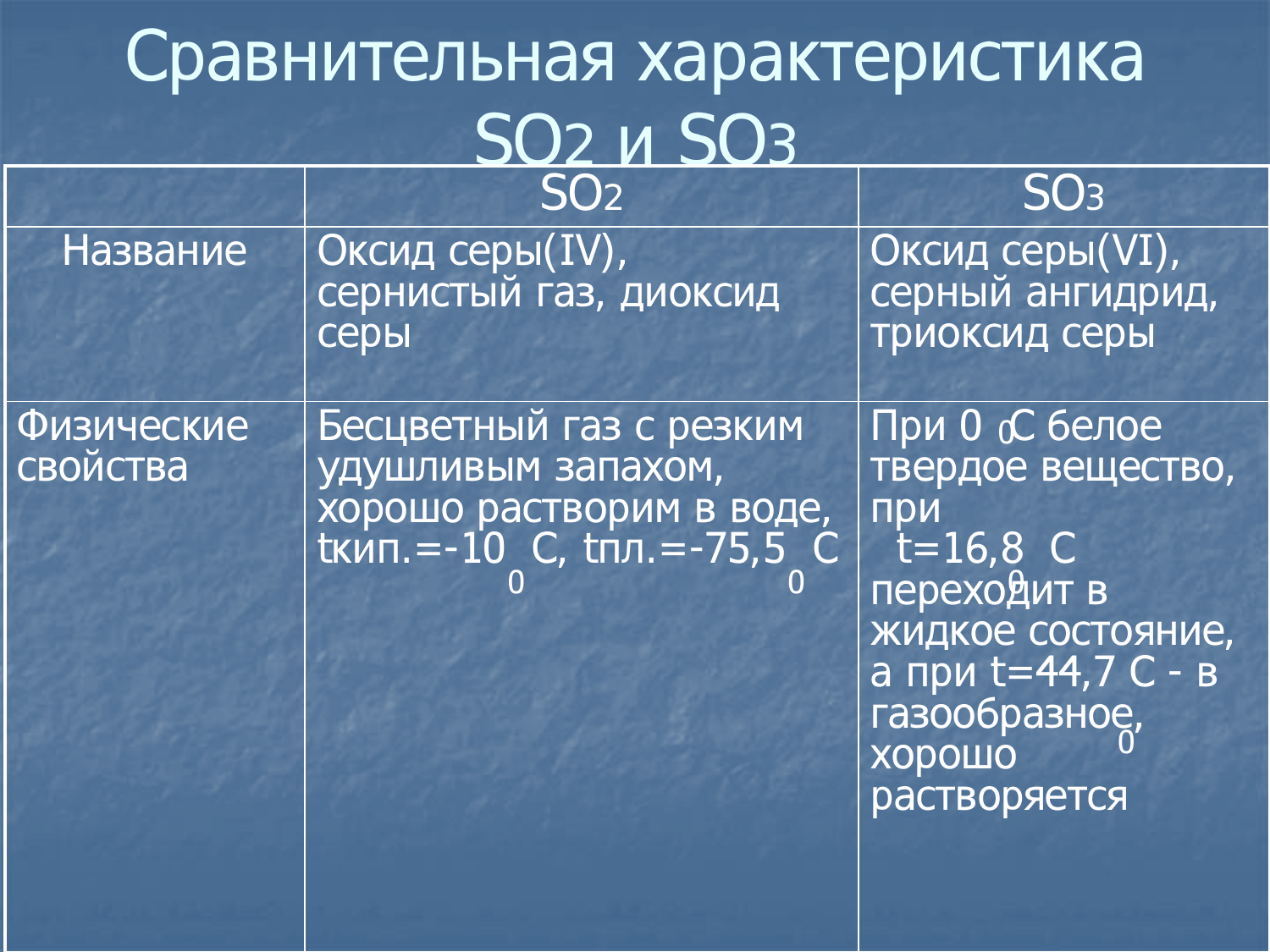

# Сравнительная характеристика SO2 и SO3
|  | SO2 | SO3 |
| --- | --- | --- |
| Название | Оксид серы(IV), сернистый газ, диоксид серы | Оксид серы(VI), серный ангидрид, триоксид серы |
| Физические свойства | Бесцветный газ с резким удушливым запахом, хорошо растворим в воде, tкип.=-10 С, tпл.=-75,5 С | При 0 С белое твердое вещество, при t=16,8 С переходит в жидкое состояние, а при t=44,7 С - в газообразное, хорошо растворяется |
0
0
0
0
0